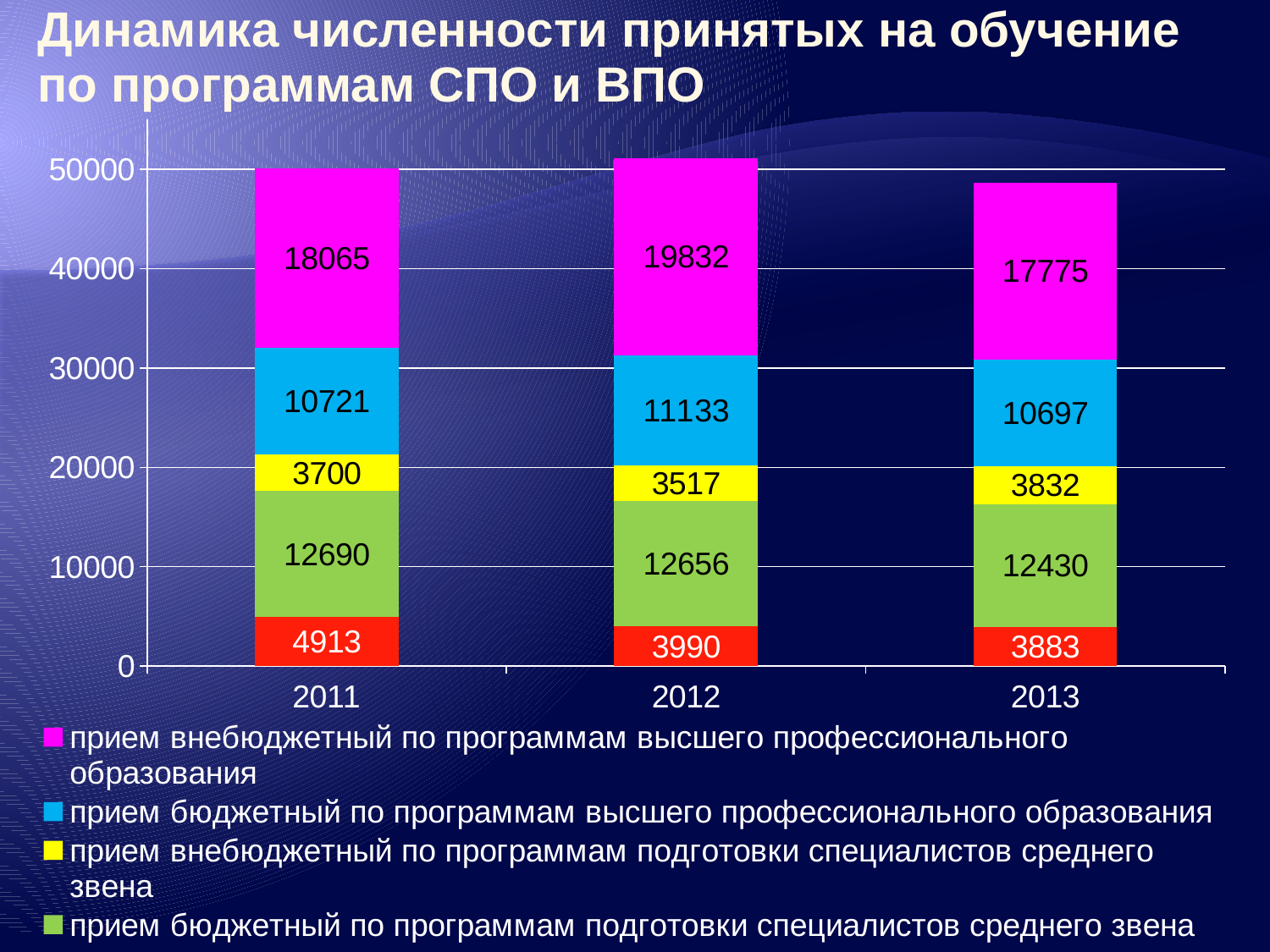

Динамика численности принятых на обучение по программам СПО и ВПО

### Chart

| Category | прием бюджетный по программам подготовки квалифицированных рабочих | прием бюджетный по программам подготовки специалистов среднего звена | прием внебюджетный по программам подготовки специалистов среднего звена | прием бюджетный по программам высшего профессионального образования | прием внебюджетный по программам высшего профессионального образования |
|---|---|---|---|---|---|
| 2011 | 4913.0 | 12690.0 | 3700.0 | 10721.0 | 18065.0 |
| 2012 | 3990.0 | 12656.0 | 3517.0 | 11133.0 | 19832.0 |
| 2013 | 3883.0 | 12430.0 | 3832.0 | 10697.0 | 17775.0 |